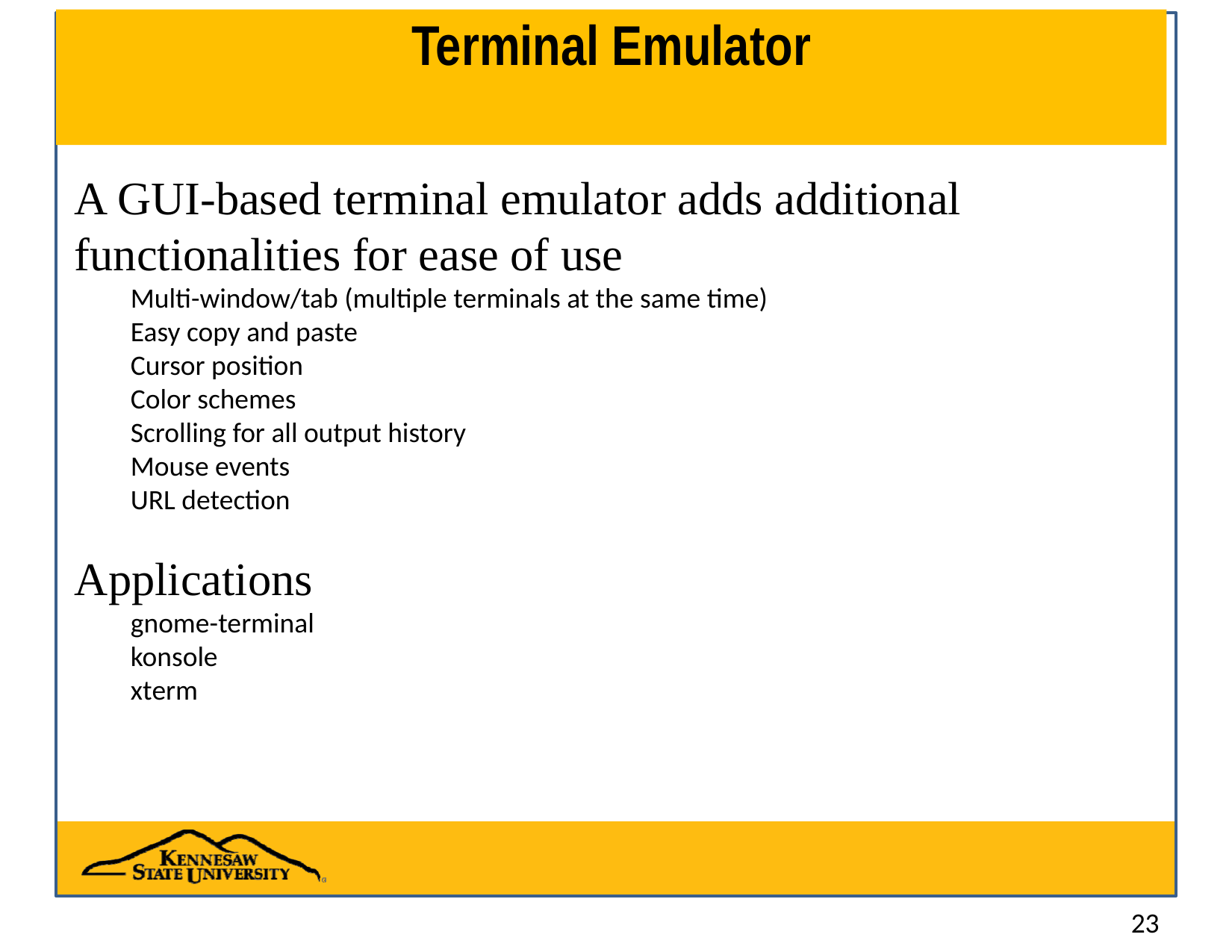

# Terminal Emulator
A GUI-based terminal emulator adds additional functionalities for ease of use
Multi-window/tab (multiple terminals at the same time)
Easy copy and paste
Cursor position
Color schemes
Scrolling for all output history
Mouse events
URL detection

Applications
gnome-terminal
konsole
xterm